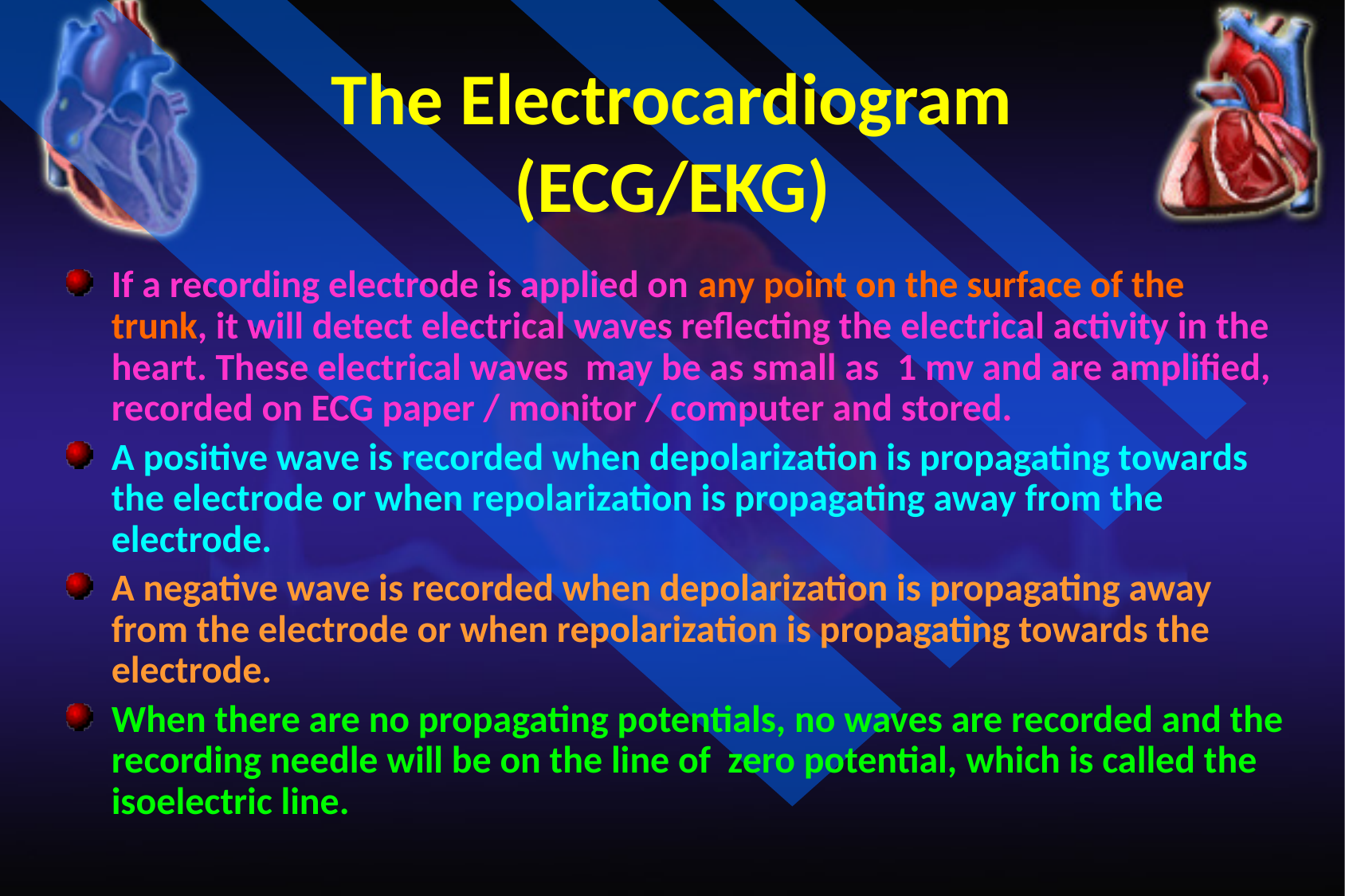

The Electrocardiogram
(ECG/EKG)
If a recording electrode is applied on any point on the surface of the trunk, it will detect electrical waves reflecting the electrical activity in the heart. These electrical waves  may be as small as  1 mv and are amplified, recorded on ECG paper / monitor / computer and stored.
A positive wave is recorded when depolarization is propagating towards the electrode or when repolarization is propagating away from the electrode.
A negative wave is recorded when depolarization is propagating away from the electrode or when repolarization is propagating towards the electrode.
When there are no propagating potentials, no waves are recorded and the recording needle will be on the line of  zero potential, which is called the isoelectric line.